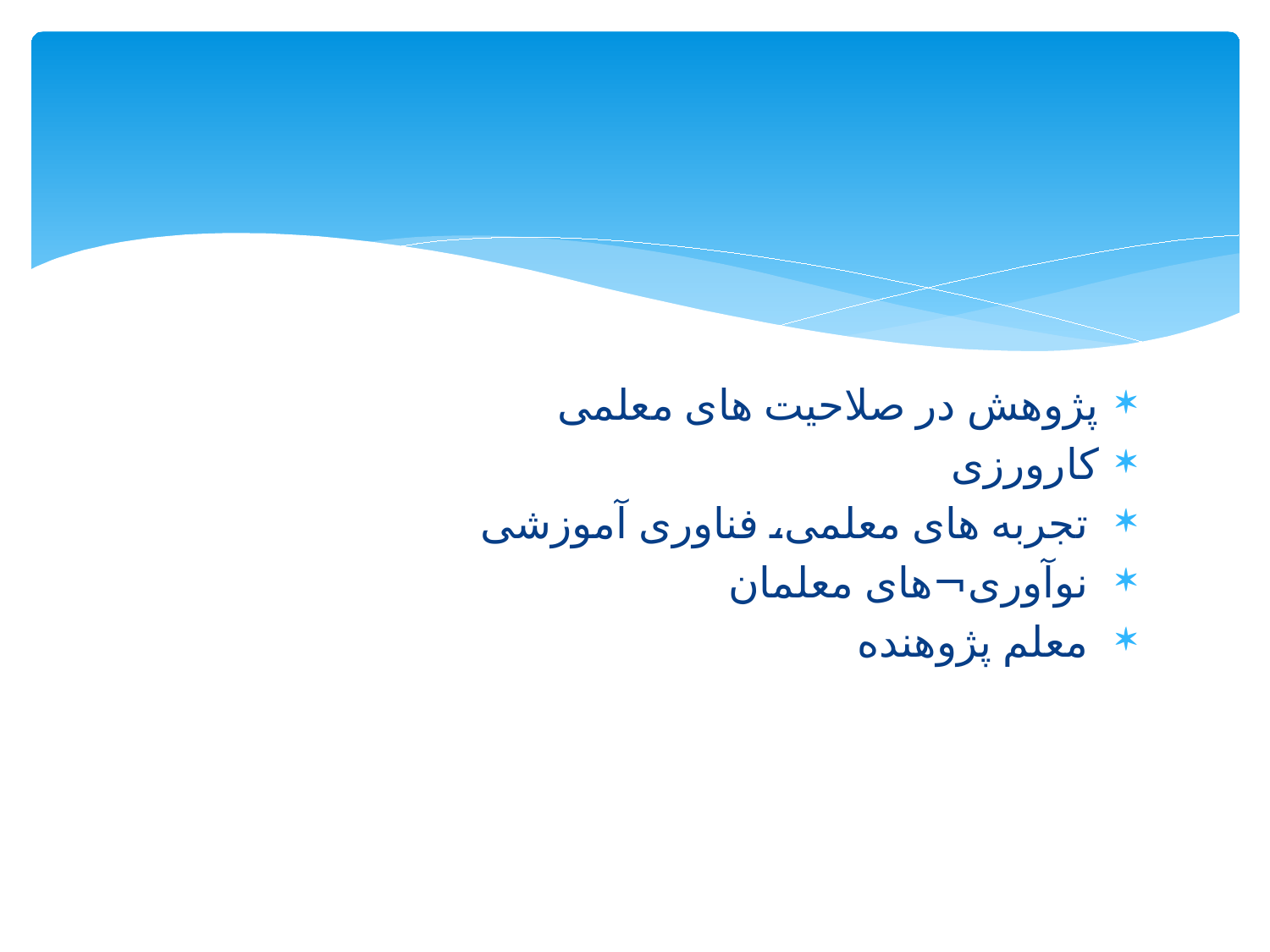

#
پژوهش در صلاحیت های معلمی
کارورزی
 تجربه های معلمی، فناوری آموزشی
 نوآوری¬های معلمان
 معلم پژوهنده